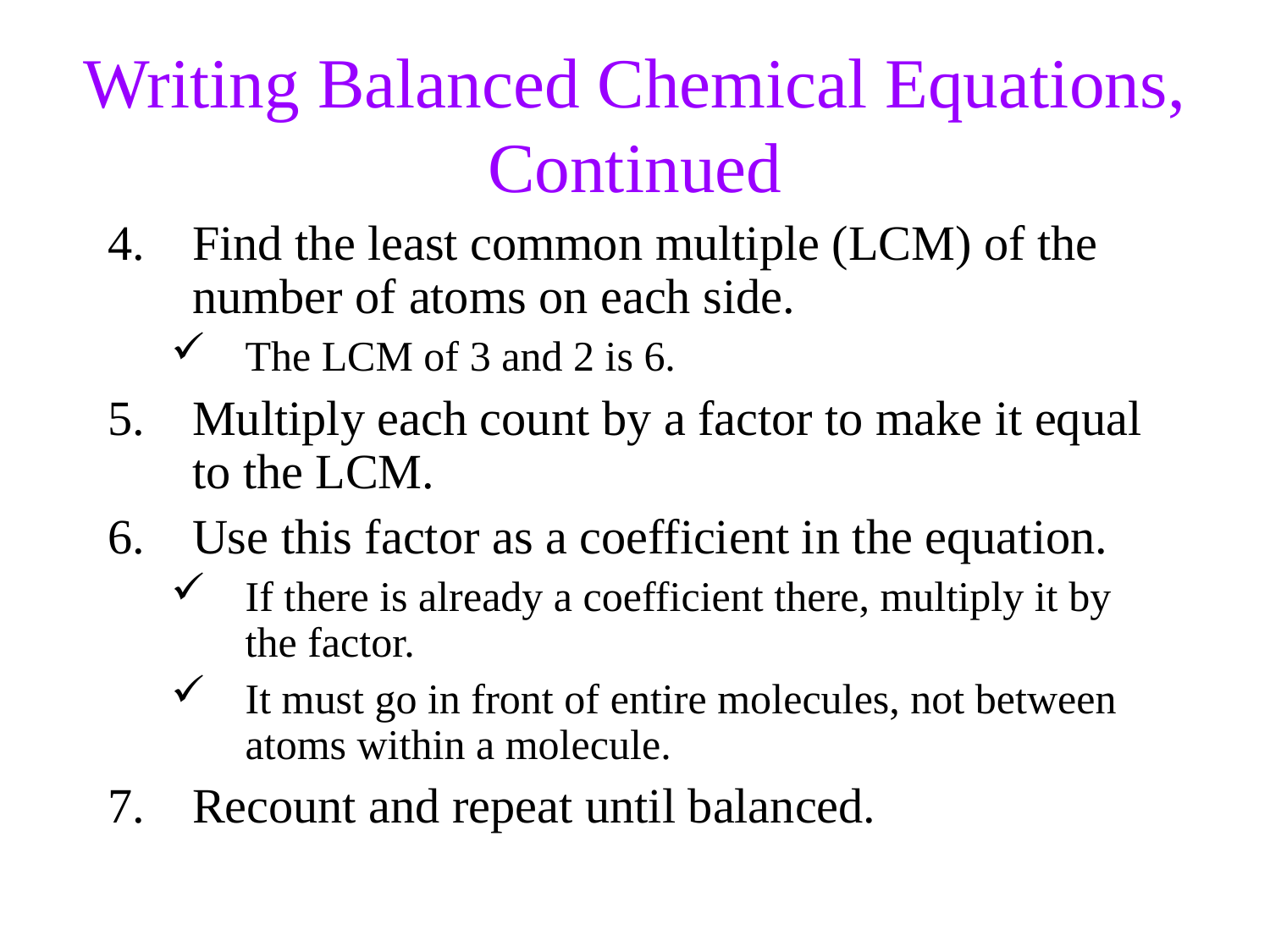

Writing Balanced Chemical Equations, Continued
Find the least common multiple (LCM) of the number of atoms on each side.
The LCM of 3 and 2 is 6.
Multiply each count by a factor to make it equal to the LCM.
Use this factor as a coefficient in the equation.
If there is already a coefficient there, multiply it by the factor.
It must go in front of entire molecules, not between atoms within a molecule.
Recount and repeat until balanced.